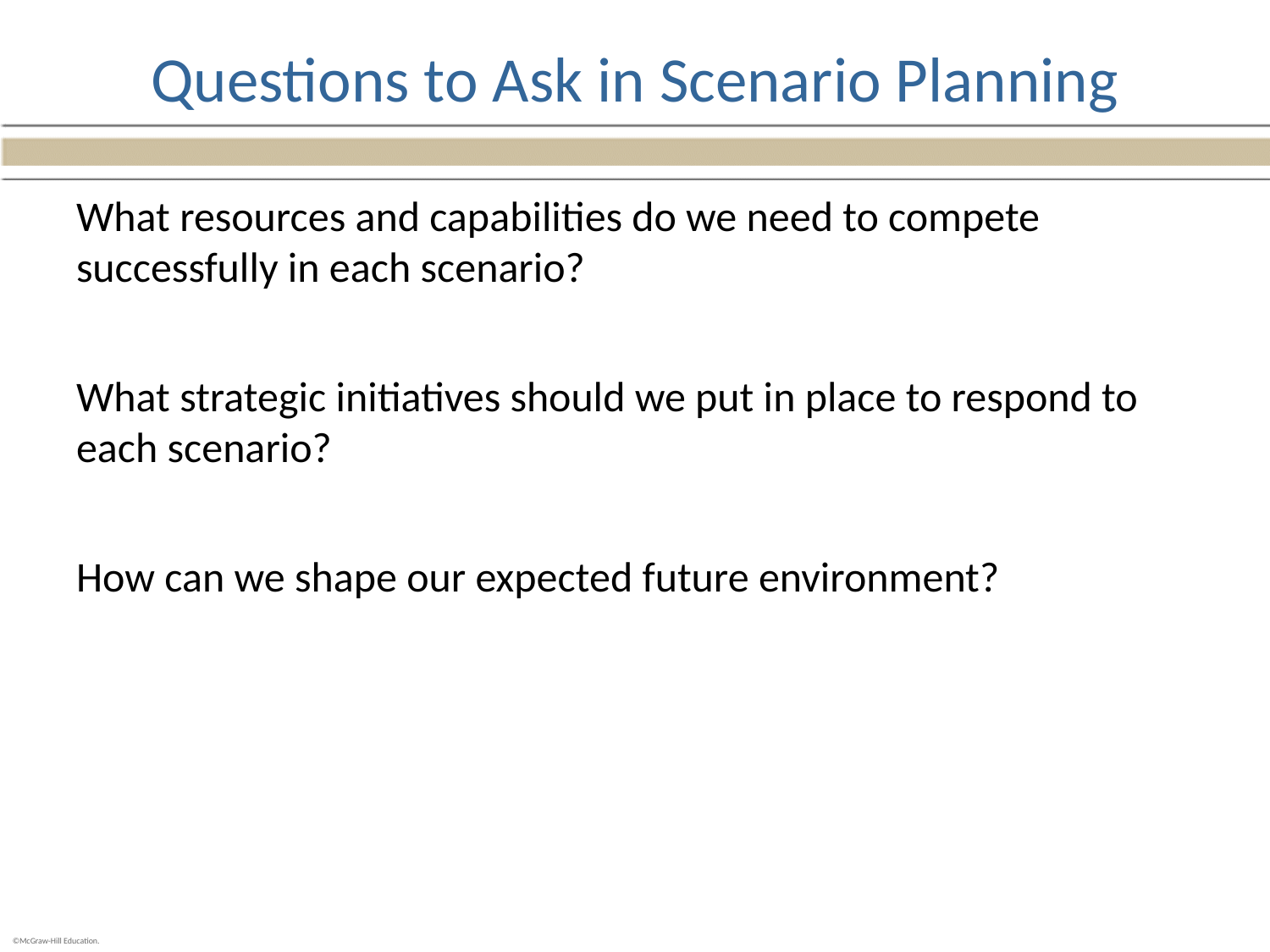

# Questions to Ask in Scenario Planning
What resources and capabilities do we need to compete successfully in each scenario?

What strategic initiatives should we put in place to respond to each scenario?

How can we shape our expected future environment?